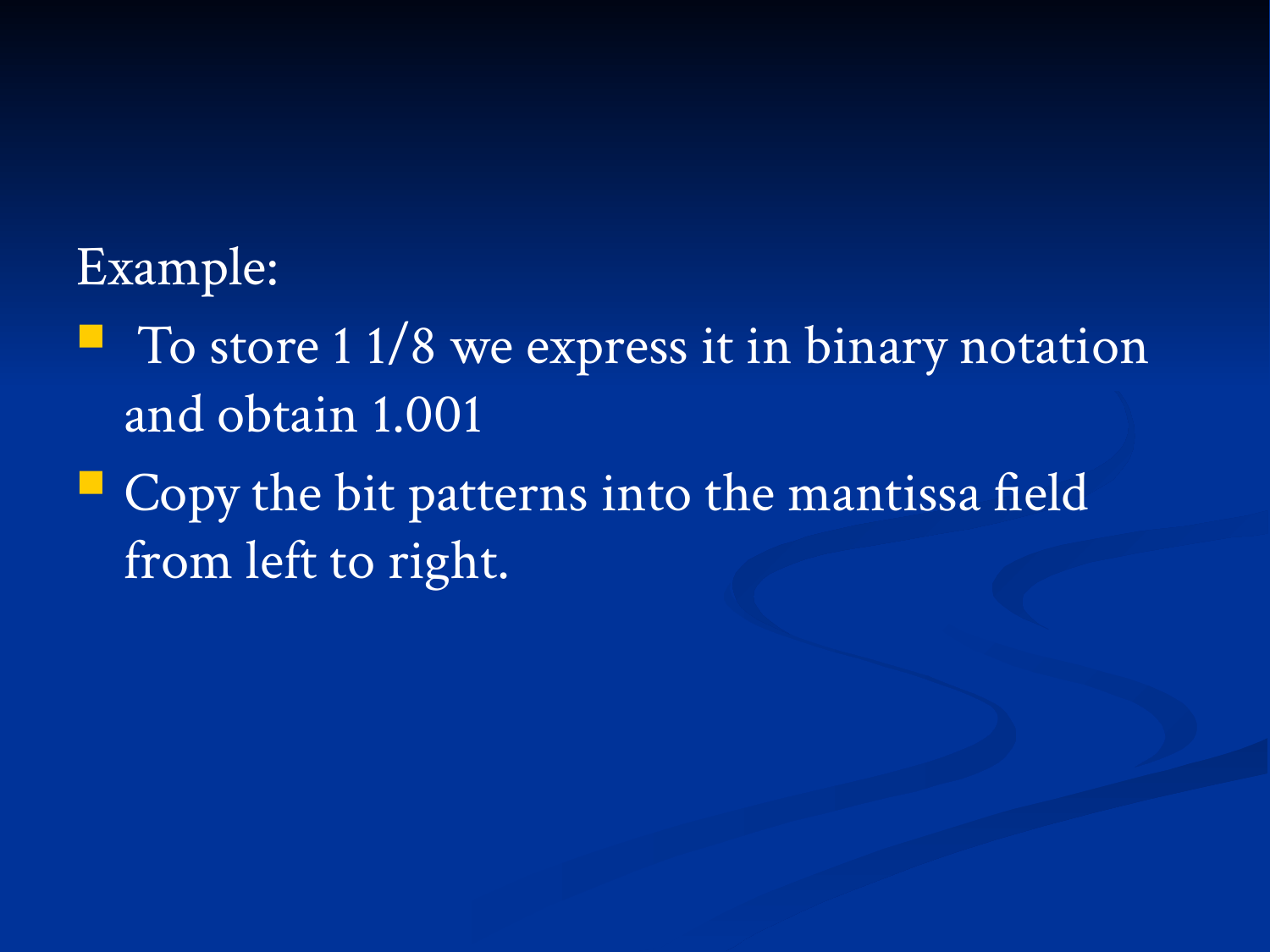

#
Example:
 To store 1 1/8 we express it in binary notation and obtain 1.001
Copy the bit patterns into the mantissa field from left to right.